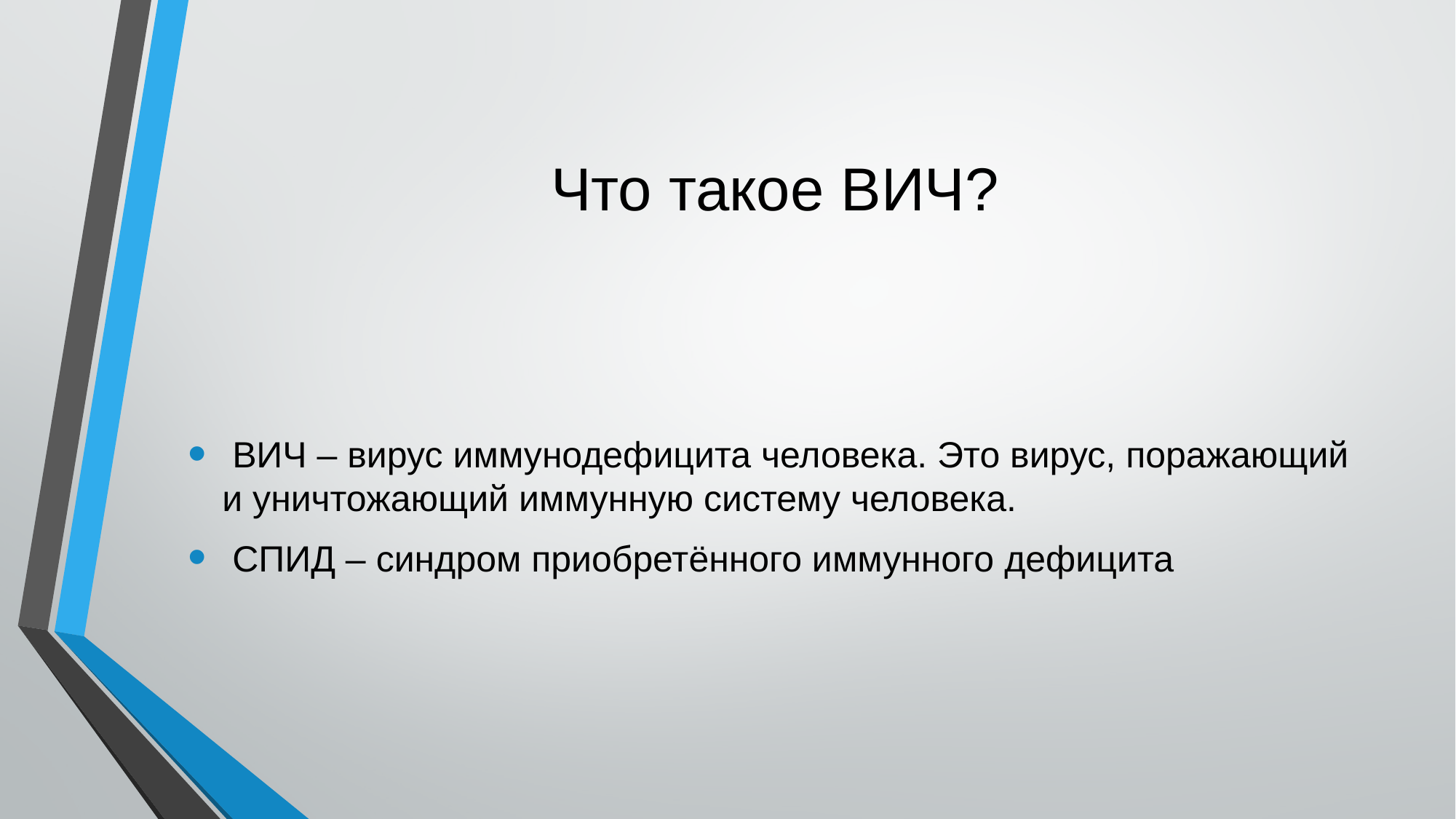

# Что такое ВИЧ?
 ВИЧ – вирус иммунодефицита человека. Это вирус, поражающий и уничтожающий иммунную систему человека.
 СПИД – синдром приобретённого иммунного дефицита